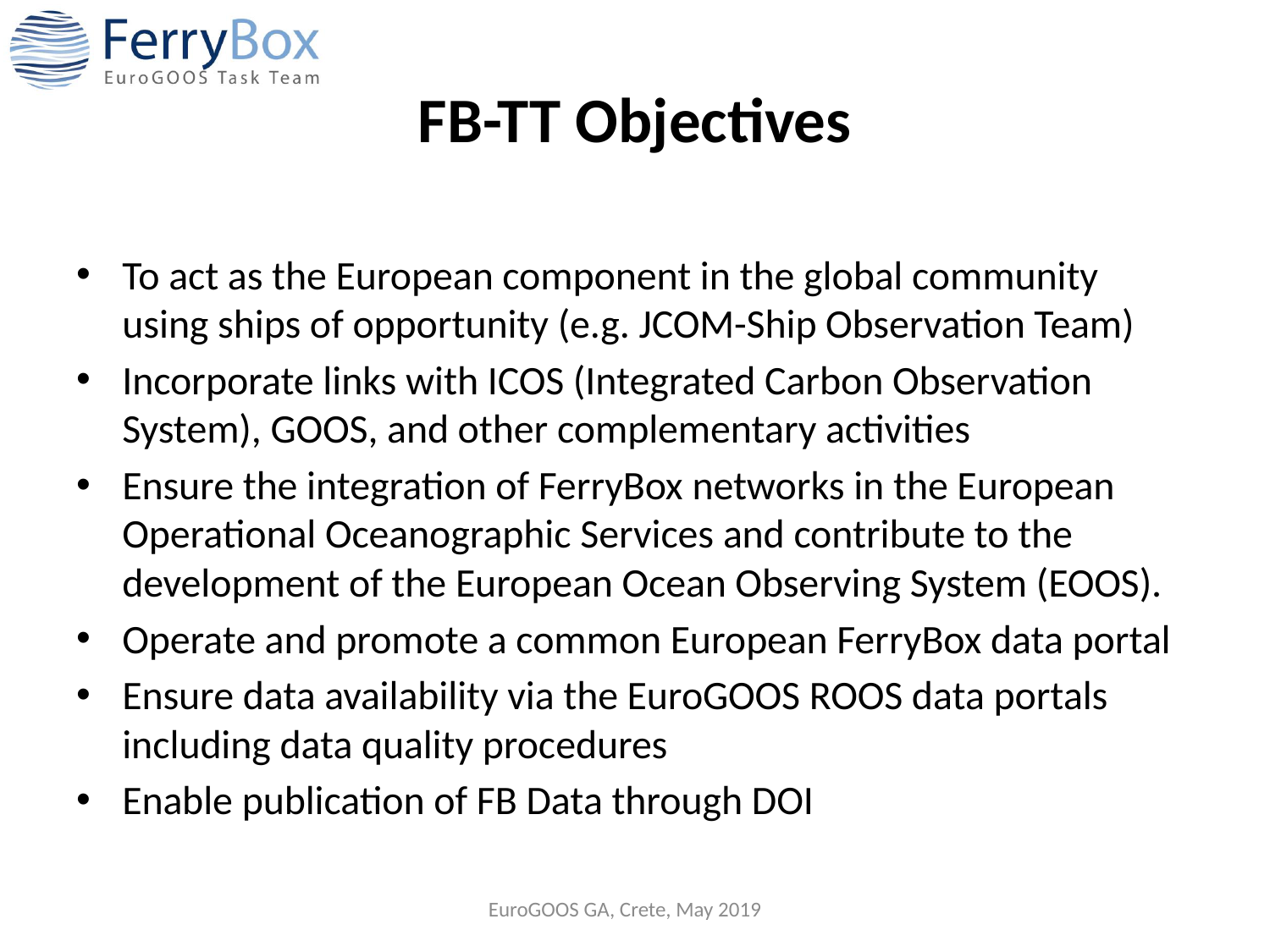

# FB-TT Objectives
To act as the European component in the global community using ships of opportunity (e.g. JCOM-Ship Observation Team)
Incorporate links with ICOS (Integrated Carbon Observation System), GOOS, and other complementary activities
Ensure the integration of FerryBox networks in the European Operational Oceanographic Services and contribute to the development of the European Ocean Observing System (EOOS).
Operate and promote a common European FerryBox data portal
Ensure data availability via the EuroGOOS ROOS data portals including data quality procedures
Enable publication of FB Data through DOI